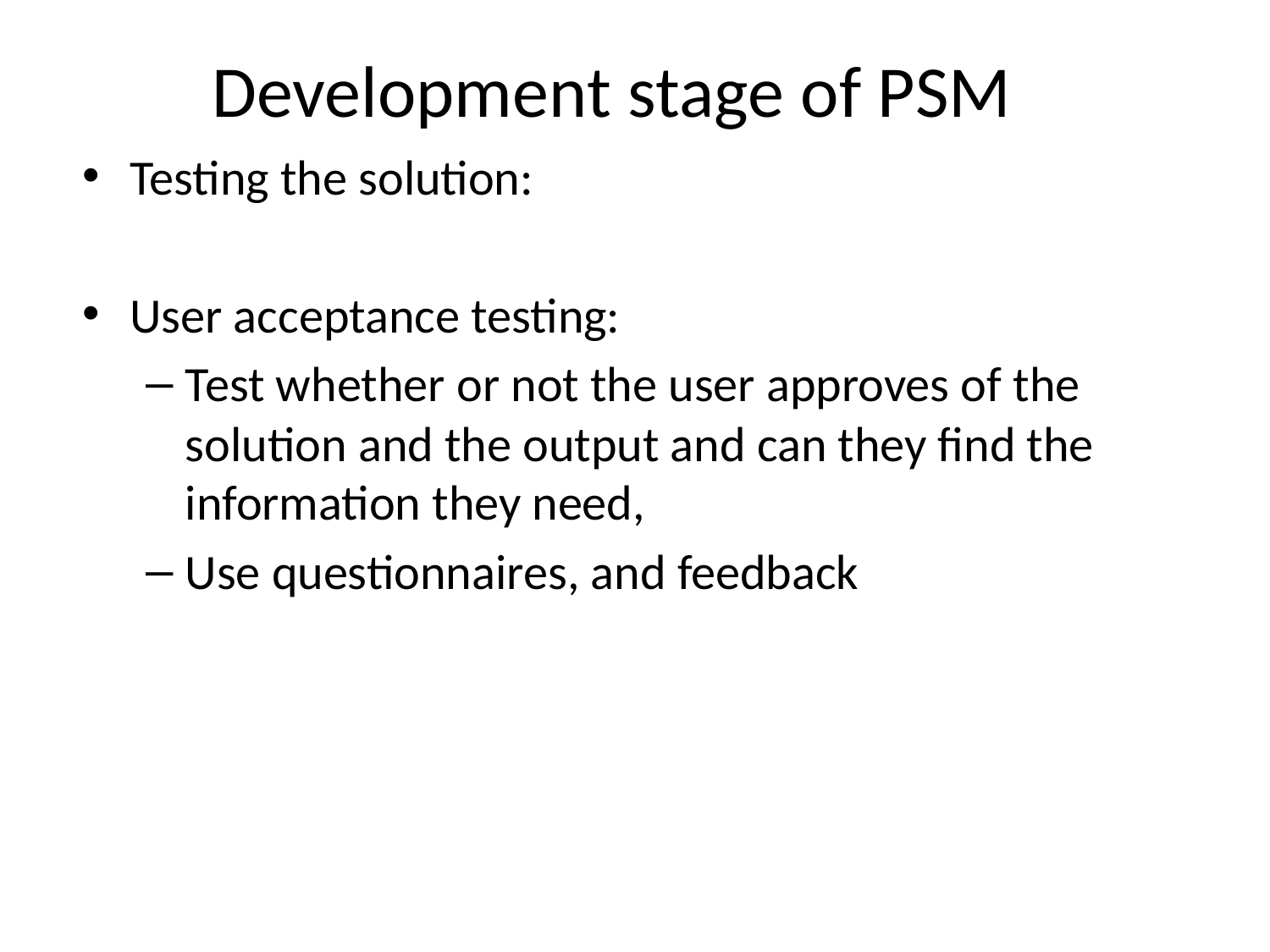

# Development stage of PSM
Testing the solution:

User acceptance testing:
Test whether or not the user approves of the solution and the output and can they find the information they need,
Use questionnaires, and feedback